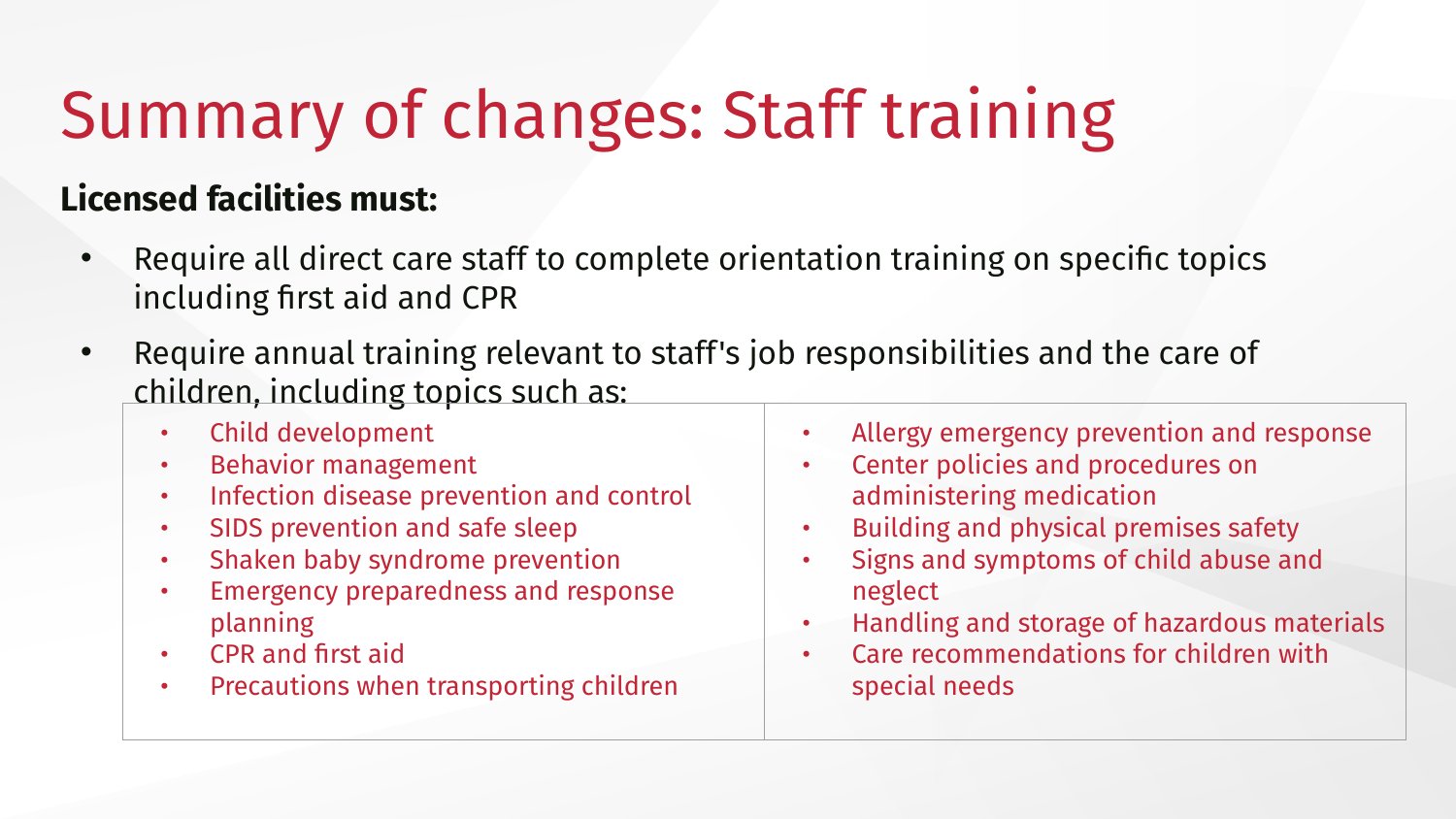

# Summary of changes: Staff training
Licensed facilities must:
Require all direct care staff to complete orientation training on specific topics including first aid and CPR
Require annual training relevant to staff's job responsibilities and the care of children, including topics such as:

| Child development Behavior management Infection disease prevention and control SIDS prevention and safe sleep Shaken baby syndrome prevention Emergency preparedness and response planning CPR and first aid Precautions when transporting children | Allergy emergency prevention and response Center policies and procedures on administering medication Building and physical premises safety Signs and symptoms of child abuse and neglect Handling and storage of hazardous materials Care recommendations for children with special needs |
| --- | --- |